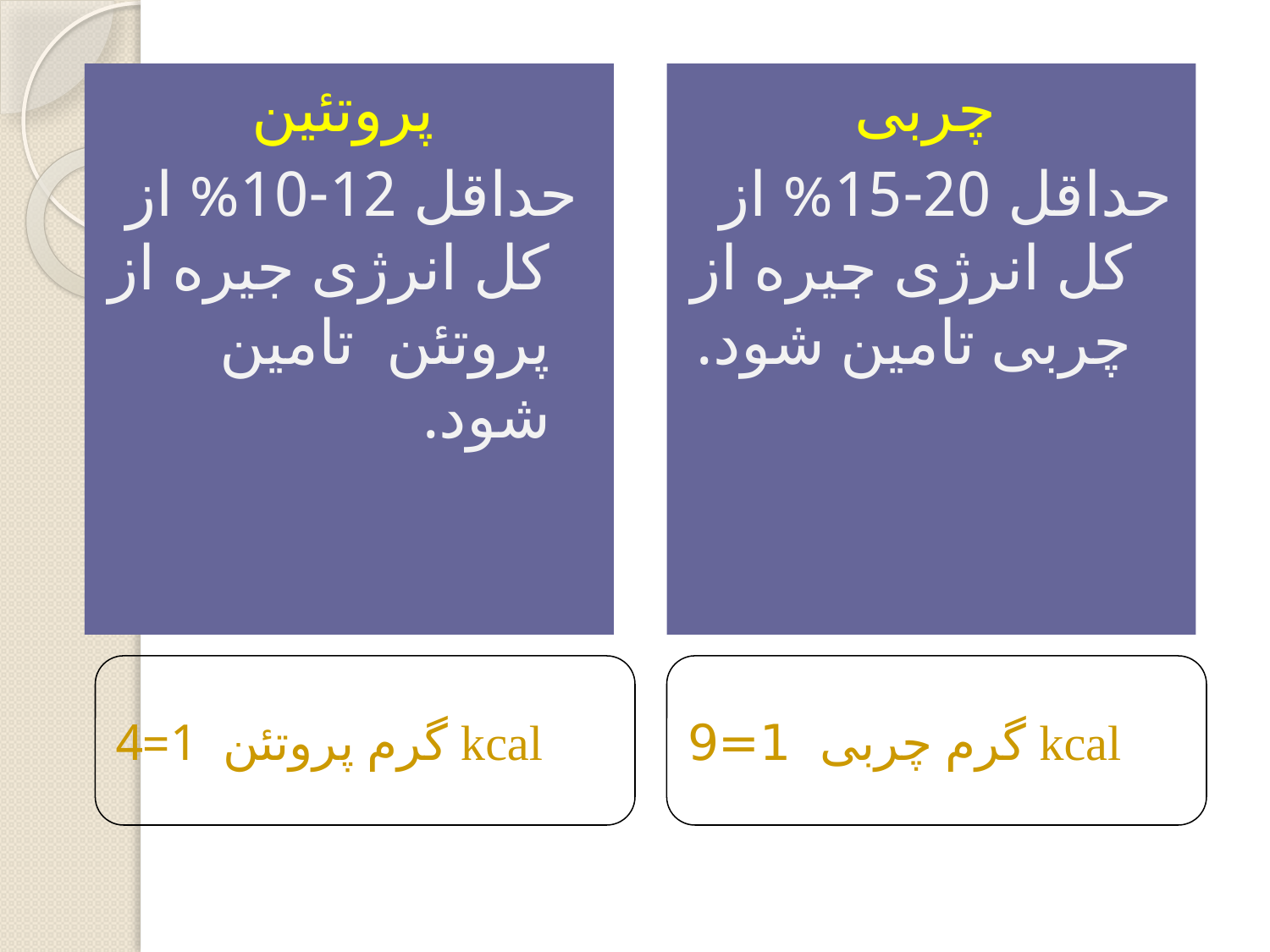

پروتئین
 حداقل 12-10% از کل انرژی جیره از پروتئن  تامین شود.

چربی
حداقل 20-15% از کل انرژی جیره از چربی تامین شود.
گرم پروتئن  1=4 kcal
گرم چربی  1=9 kcal